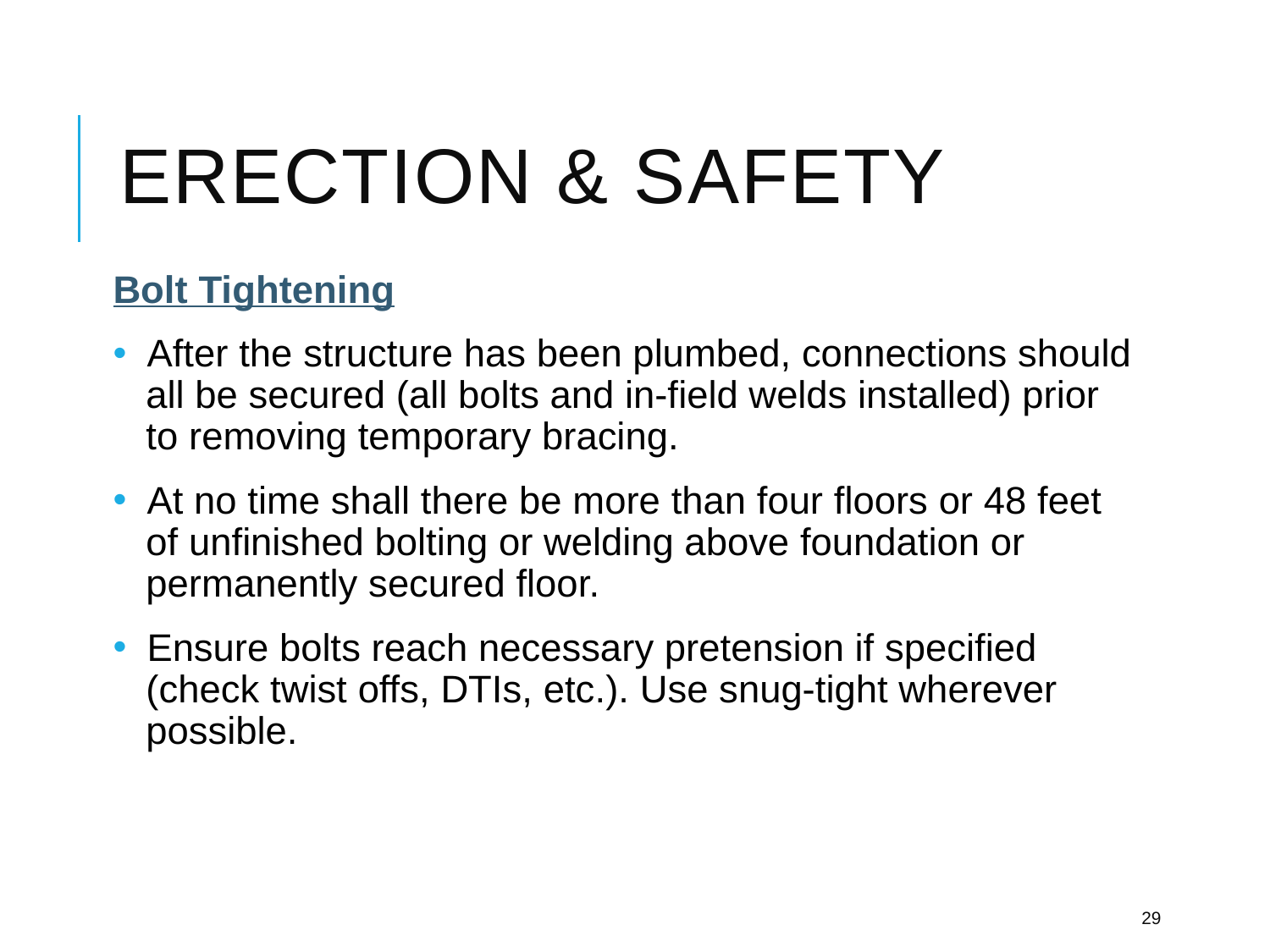

# Erection & Safety
Bolt Tightening
  After the structure has been plumbed, connections should
  all be secured (all bolts and in-field welds installed) prior
  to removing temporary bracing.
  At no time shall there be more than four floors or 48 feet
  of unfinished bolting or welding above foundation or
  permanently secured floor.
  Ensure bolts reach necessary pretension if specified
  (check twist offs, DTIs, etc.). Use snug-tight wherever
  possible.
29